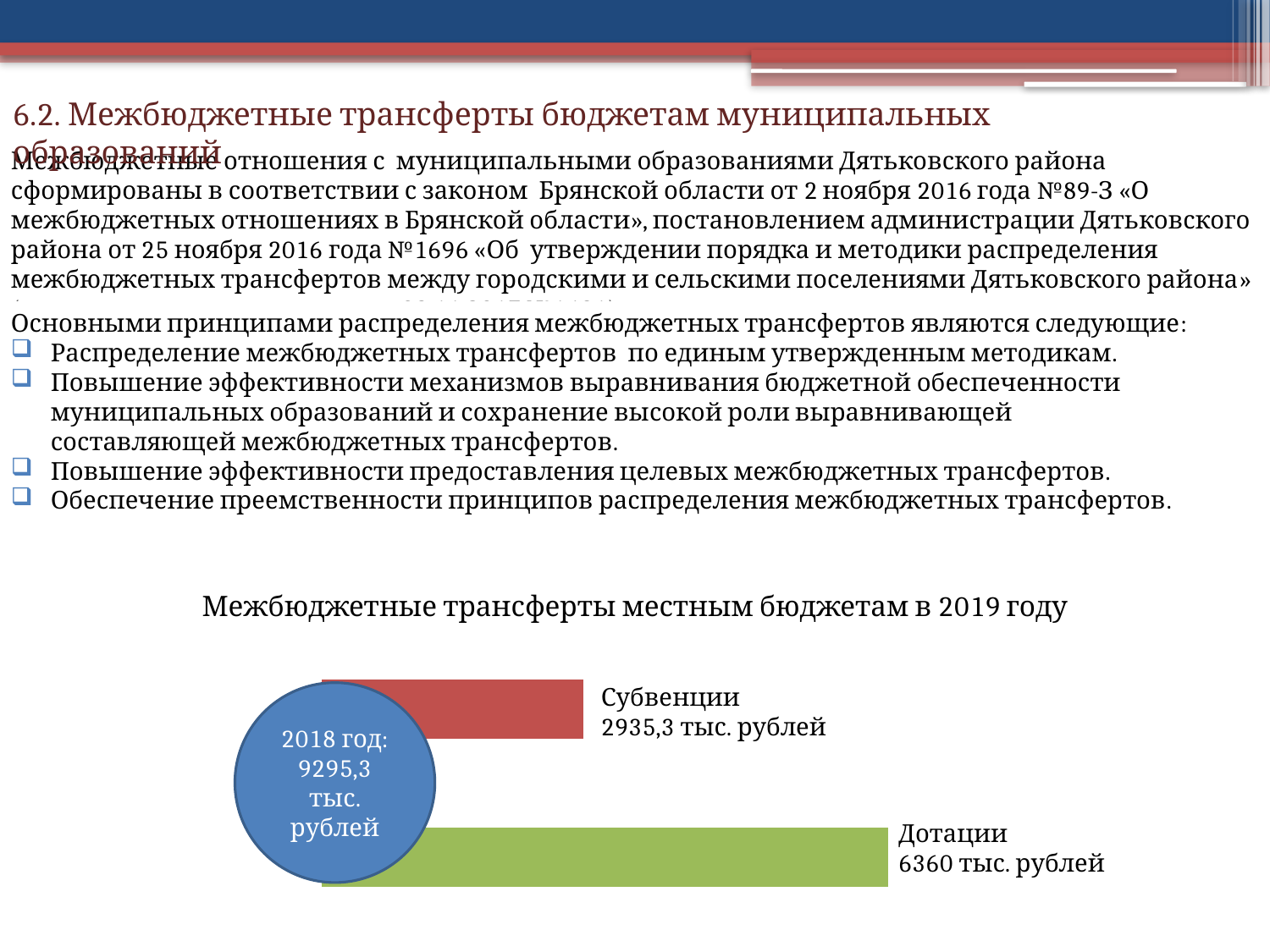

6.2. Межбюджетные трансферты бюджетам муниципальных образований
Межбюджетные отношения с  муниципальными образованиями Дятьковского района сформированы в соответствии с законом  Брянской области от 2 ноября 2016 года №89-З «О межбюджетных отношениях в Брянской области», постановлением администрации Дятьковского района от 25 ноября 2016 года №1696 «Об  утверждении порядка и методики распределения межбюджетных трансфертов между городскими и сельскими поселениями Дятьковского района» (в редакции постановления от 03.11.2017 №1681).
Основными принципами распределения межбюджетных трансфертов являются следующие:
Распределение межбюджетных трансфертов  по единым утвержденным методикам.
Повышение эффективности механизмов выравнивания бюджетной обеспеченности муниципальных образований и сохранение высокой роли выравнивающей составляющей межбюджетных трансфертов.
Повышение эффективности предоставления целевых межбюджетных трансфертов.
Обеспечение преемственности принципов распределения межбюджетных трансфертов.
Межбюджетные трансферты местным бюджетам в 2019 году

### Chart

| Category |  |
|---|---|
| Дотации | 6360.0 |
| Субвенции | 2935.3 |
Субвенции
2935,3 тыс. рублей
2018 год:
9295,3
тыс. рублей
2018 год:
8741
тыс. рублей
Дотации
6360 тыс. рублей